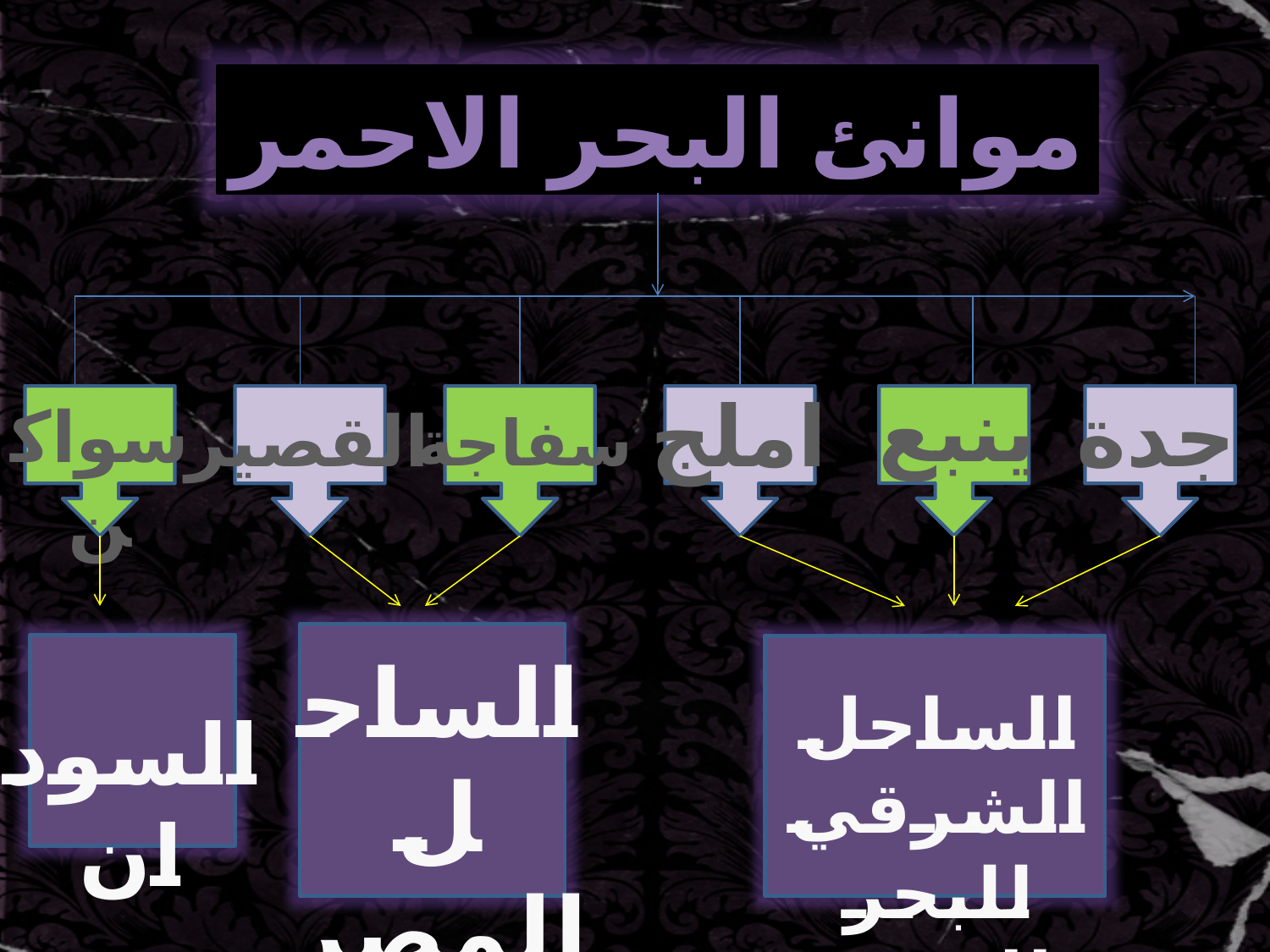

موانئ البحر الاحمر
ينبع
املج
جدة
سواكن

القصير
سفاجة

الساحل المصري

الساحل الشرقي للبحر الاحمر
السودان